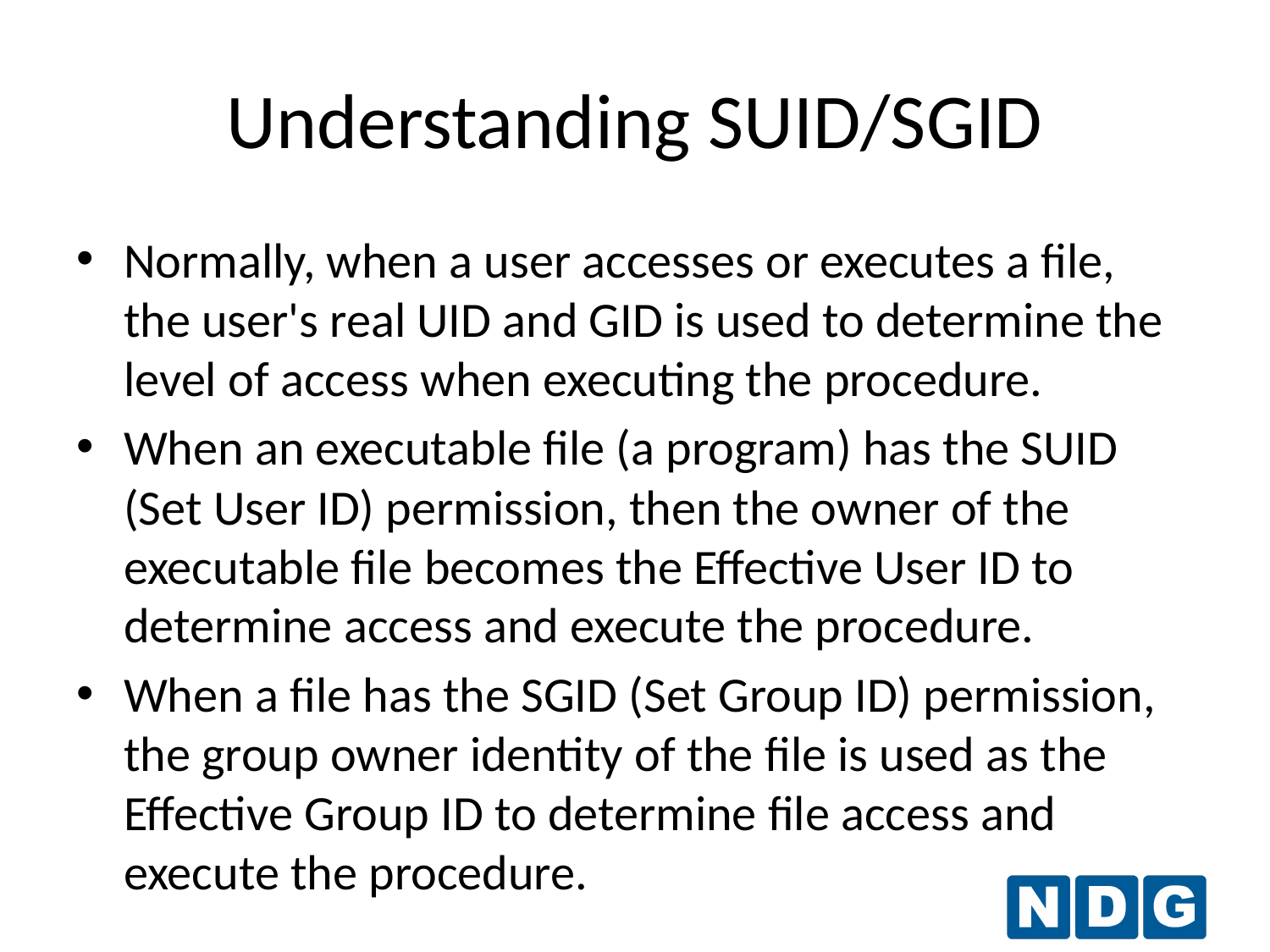

# Understanding SUID/SGID
Normally, when a user accesses or executes a file, the user's real UID and GID is used to determine the level of access when executing the procedure.
When an executable file (a program) has the SUID (Set User ID) permission, then the owner of the executable file becomes the Effective User ID to determine access and execute the procedure.
When a file has the SGID (Set Group ID) permission, the group owner identity of the file is used as the Effective Group ID to determine file access and execute the procedure.